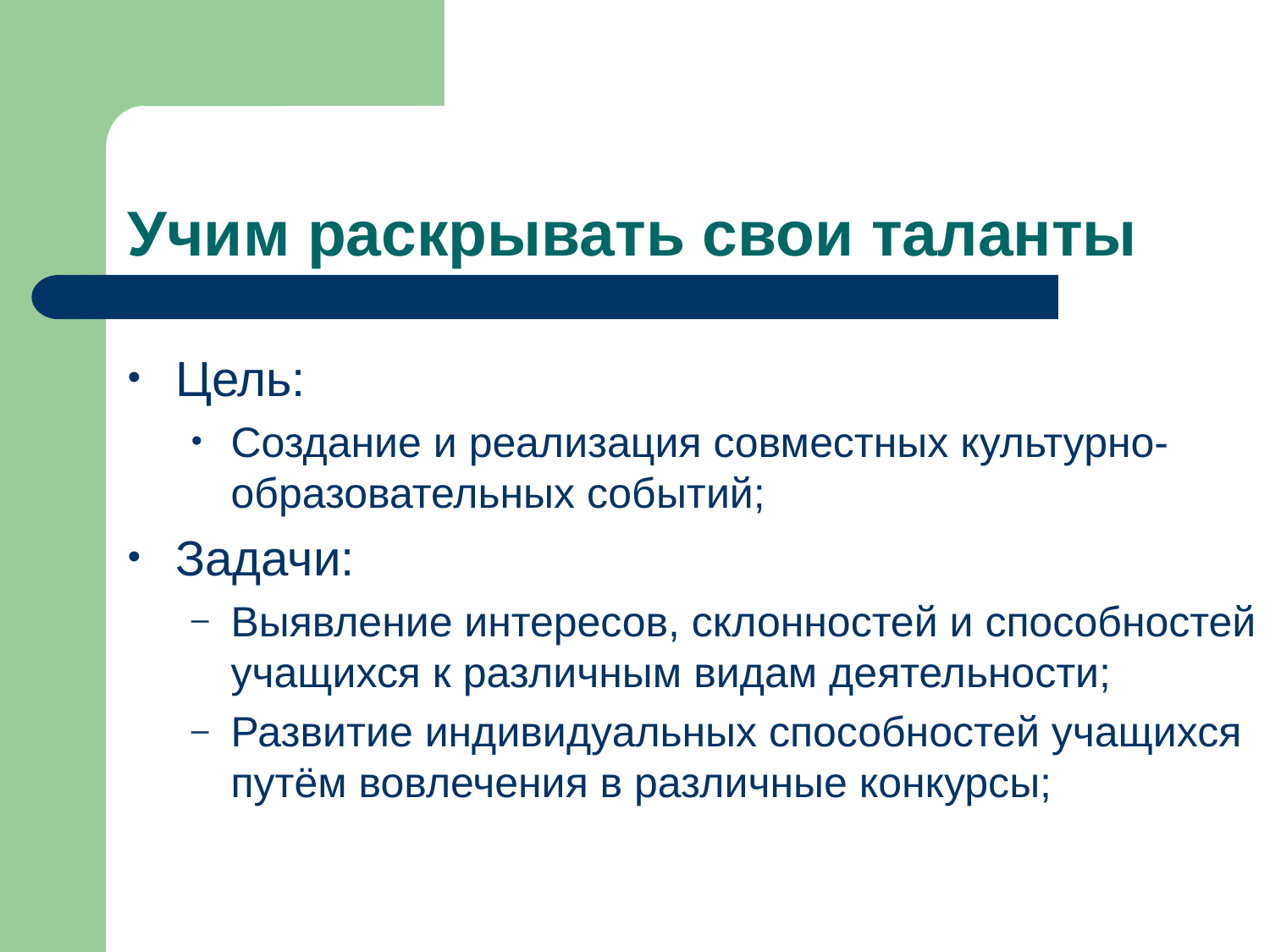

Учим раскрывать свои таланты

Цель:
Создание и реализация совместных культурно-образовательных событий;
Задачи:
Выявление интересов, склонностей и способностей учащихся к различным видам деятельности;
Развитие индивидуальных способностей учащихся путём вовлечения в различные конкурсы;